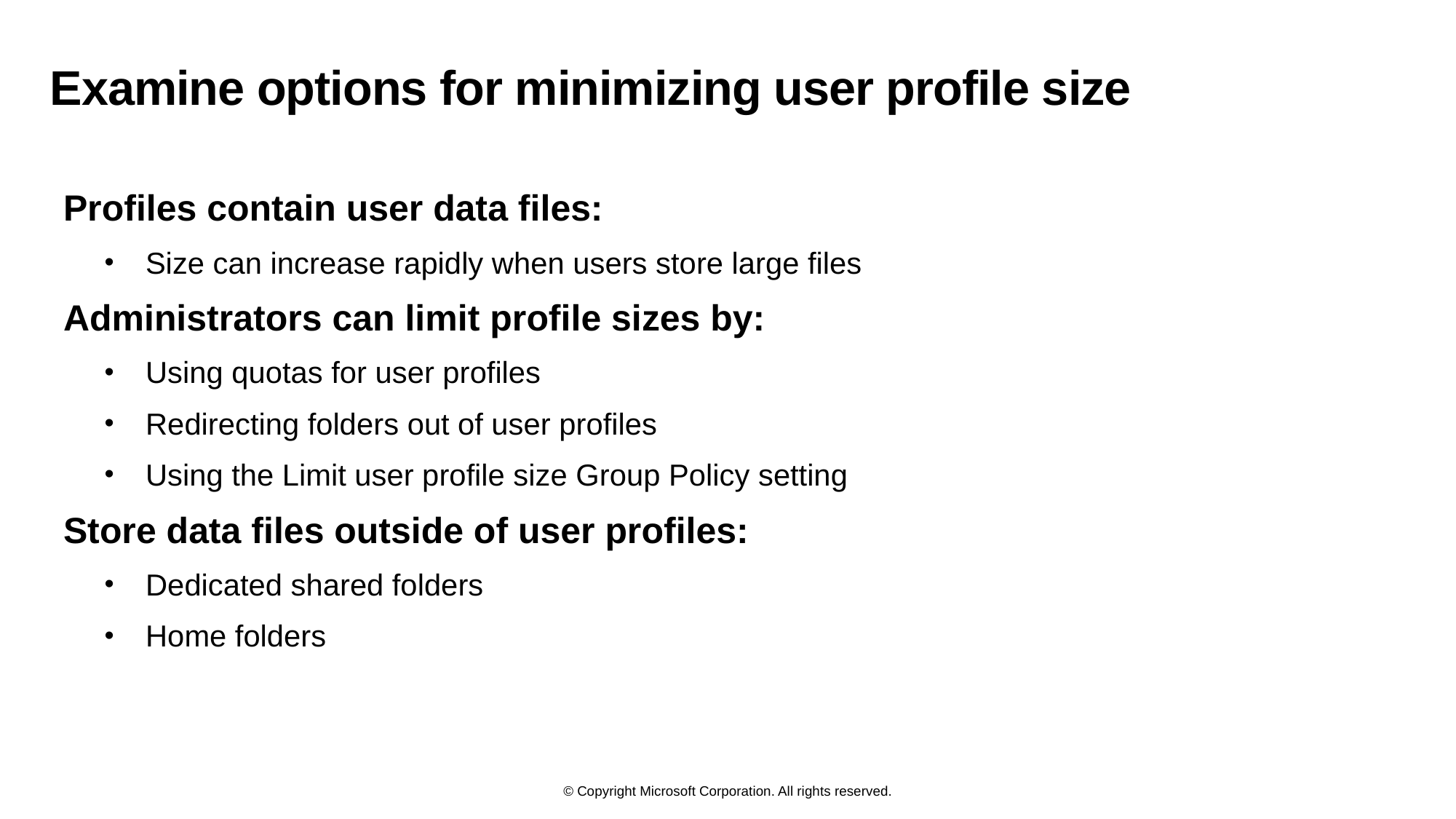

# Examine options for minimizing user profile size
Profiles contain user data files:
Size can increase rapidly when users store large files
Administrators can limit profile sizes by:
Using quotas for user profiles
Redirecting folders out of user profiles
Using the Limit user profile size Group Policy setting
Store data files outside of user profiles:
Dedicated shared folders
Home folders